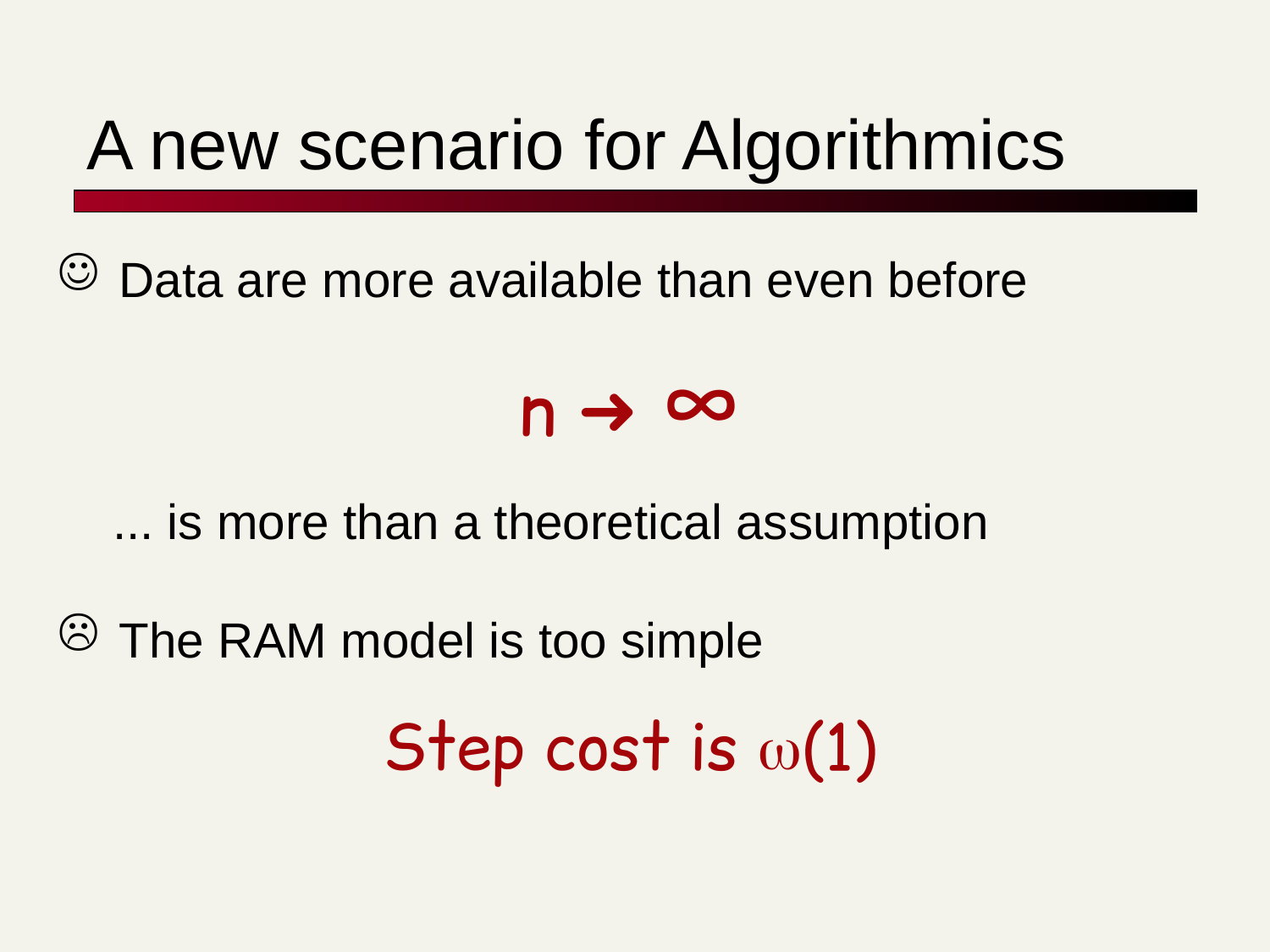

# A new scenario for Algorithmics
 Data are more available than even before
n ➜ ∞
    ... is more than a theoretical assumption

 The RAM model is too simple
Step cost is ω(1)